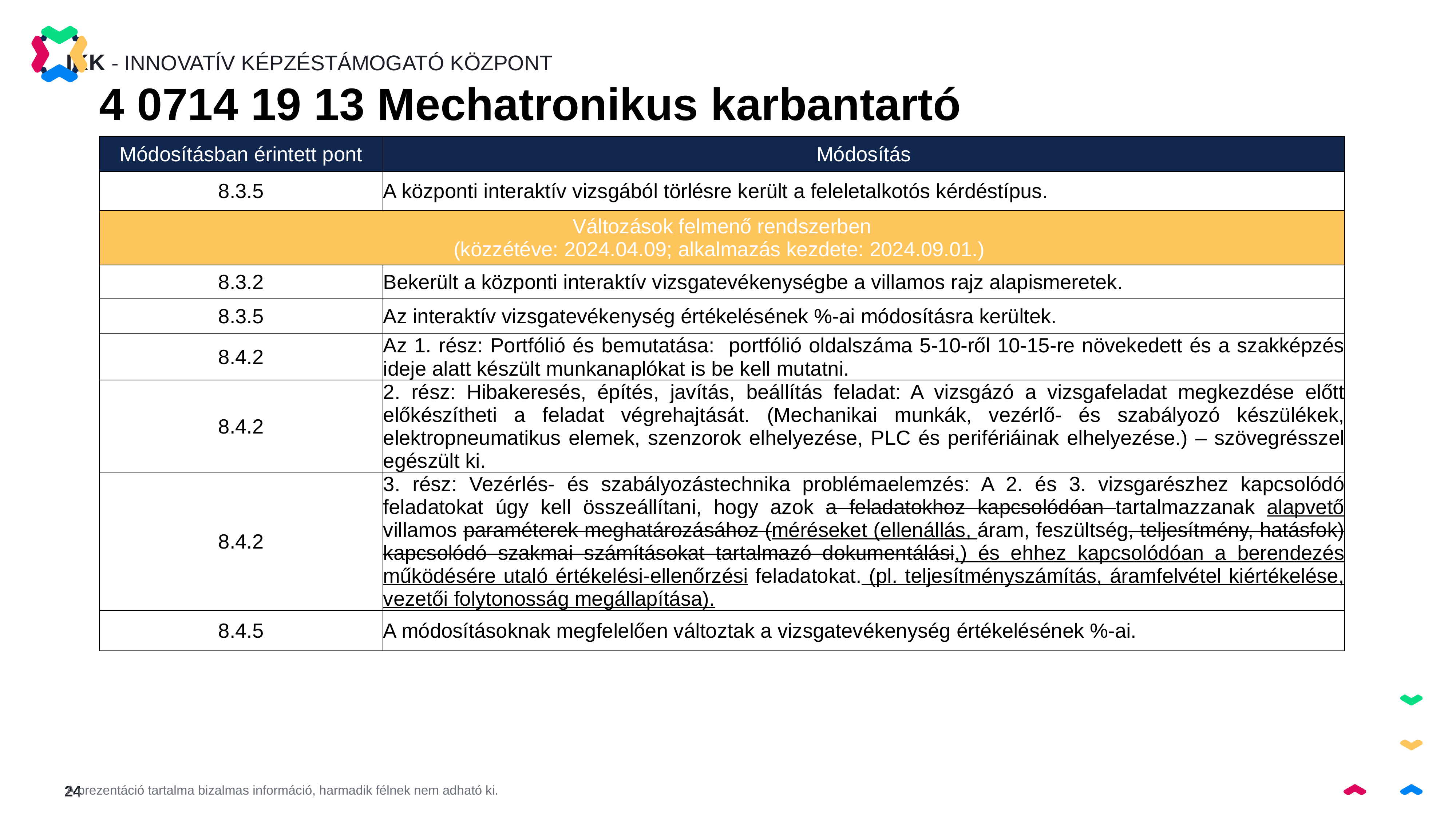

4 0714 19 13 Mechatronikus karbantartó

| Módosításban érintett pont | Módosítás |
| --- | --- |
| 8.3.5 | A központi interaktív vizsgából törlésre került a feleletalkotós kérdéstípus. |
| Változások felmenő rendszerben (közzétéve: 2024.04.09; alkalmazás kezdete: 2024.09.01.) |  |
| 8.3.2 | Bekerült a központi interaktív vizsgatevékenységbe a villamos rajz alapismeretek. |
| 8.3.5 | Az interaktív vizsgatevékenység értékelésének %-ai módosításra kerültek. |
| 8.4.2 | Az 1. rész: Portfólió és bemutatása: portfólió oldalszáma 5-10-ről 10-15-re növekedett és a szakképzés ideje alatt készült munkanaplókat is be kell mutatni. |
| 8.4.2 | 2. rész: Hibakeresés, építés, javítás, beállítás feladat: A vizsgázó a vizsgafeladat megkezdése előtt előkészítheti a feladat végrehajtását. (Mechanikai munkák, vezérlő- és szabályozó készülékek, elektropneumatikus elemek, szenzorok elhelyezése, PLC és perifériáinak elhelyezése.) – szövegrésszel egészült ki. |
| 8.4.2 | 3. rész: Vezérlés- és szabályozástechnika problémaelemzés: A 2. és 3. vizsgarészhez kapcsolódó feladatokat úgy kell összeállítani, hogy azok a feladatokhoz kapcsolódóan tartalmazzanak alapvető villamos paraméterek meghatározásához (méréseket (ellenállás, áram, feszültség, teljesítmény, hatásfok) kapcsolódó szakmai számításokat tartalmazó dokumentálási,) és ehhez kapcsolódóan a berendezés működésére utaló értékelési-ellenőrzési feladatokat. (pl. teljesítményszámítás, áramfelvétel kiértékelése, vezetői folytonosság megállapítása). |
| 8.4.5 | A módosításoknak megfelelően változtak a vizsgatevékenység értékelésének %-ai. |